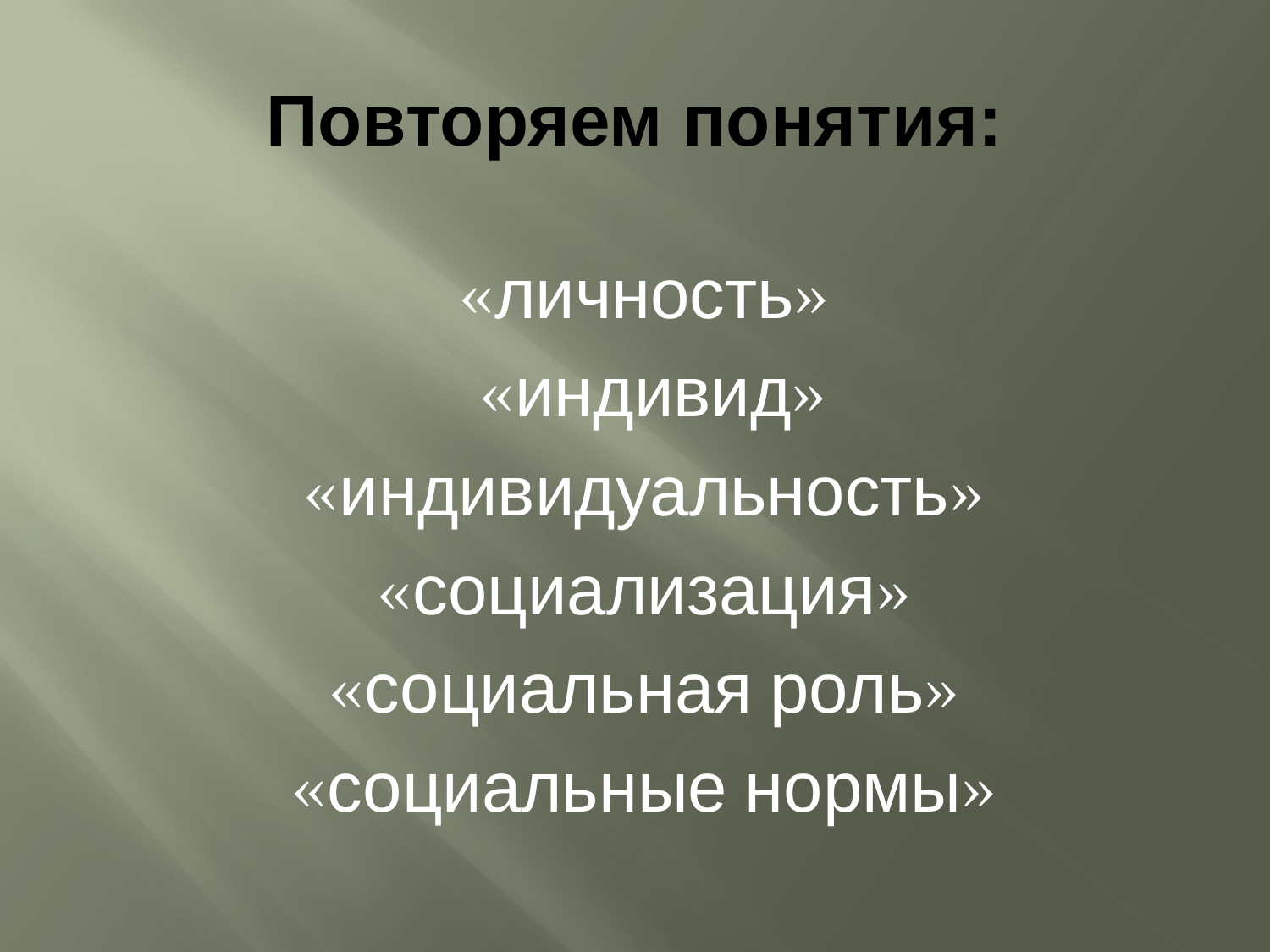

# Повторяем понятия:

«личность»
 «индивид»
«индивидуальность»
«социализация»
«социальная роль»
«социальные нормы»